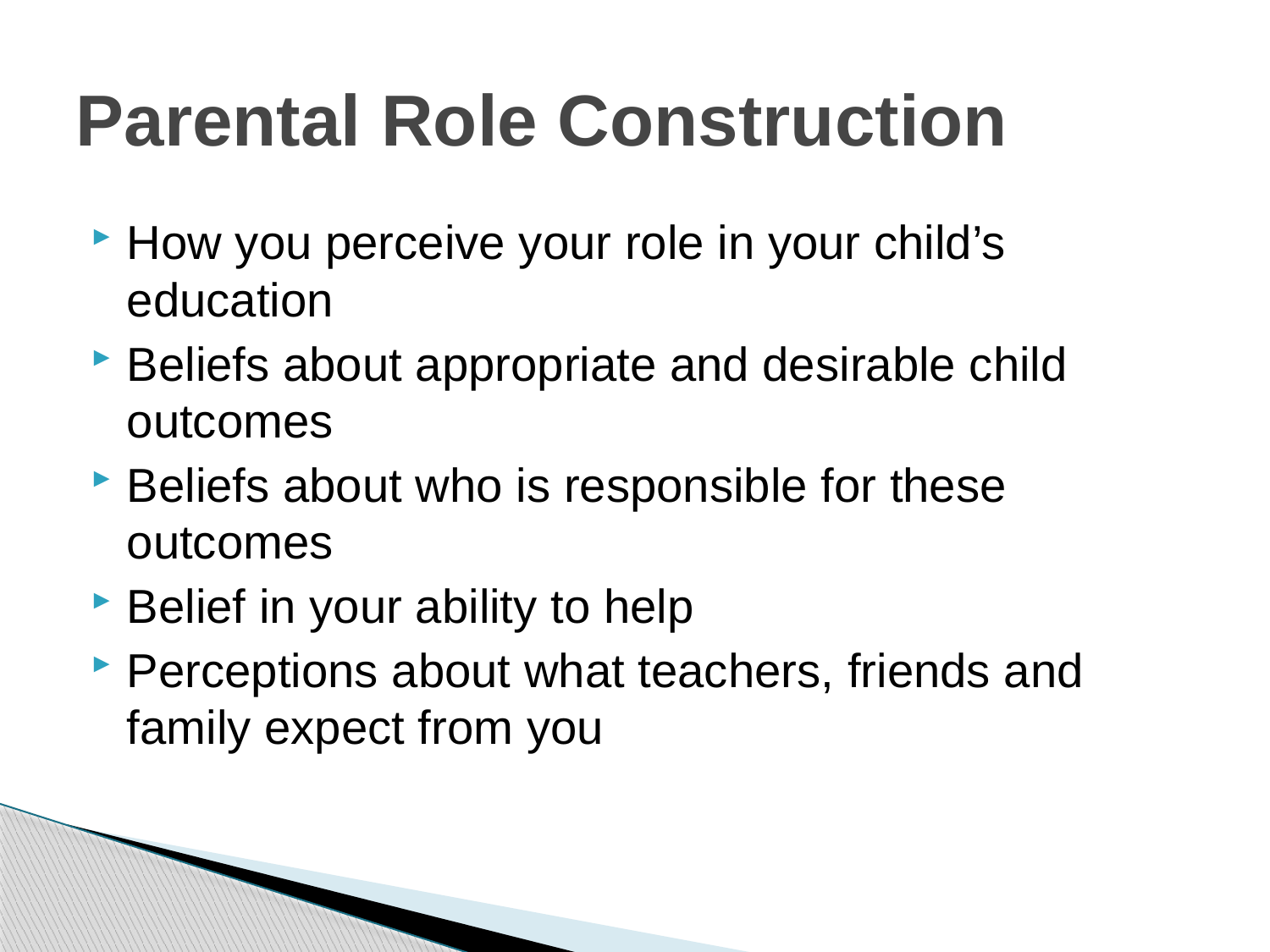

# Parental Role Construction
How you perceive your role in your child’s education
Beliefs about appropriate and desirable child outcomes
Beliefs about who is responsible for these outcomes
Belief in your ability to help
Perceptions about what teachers, friends and family expect from you